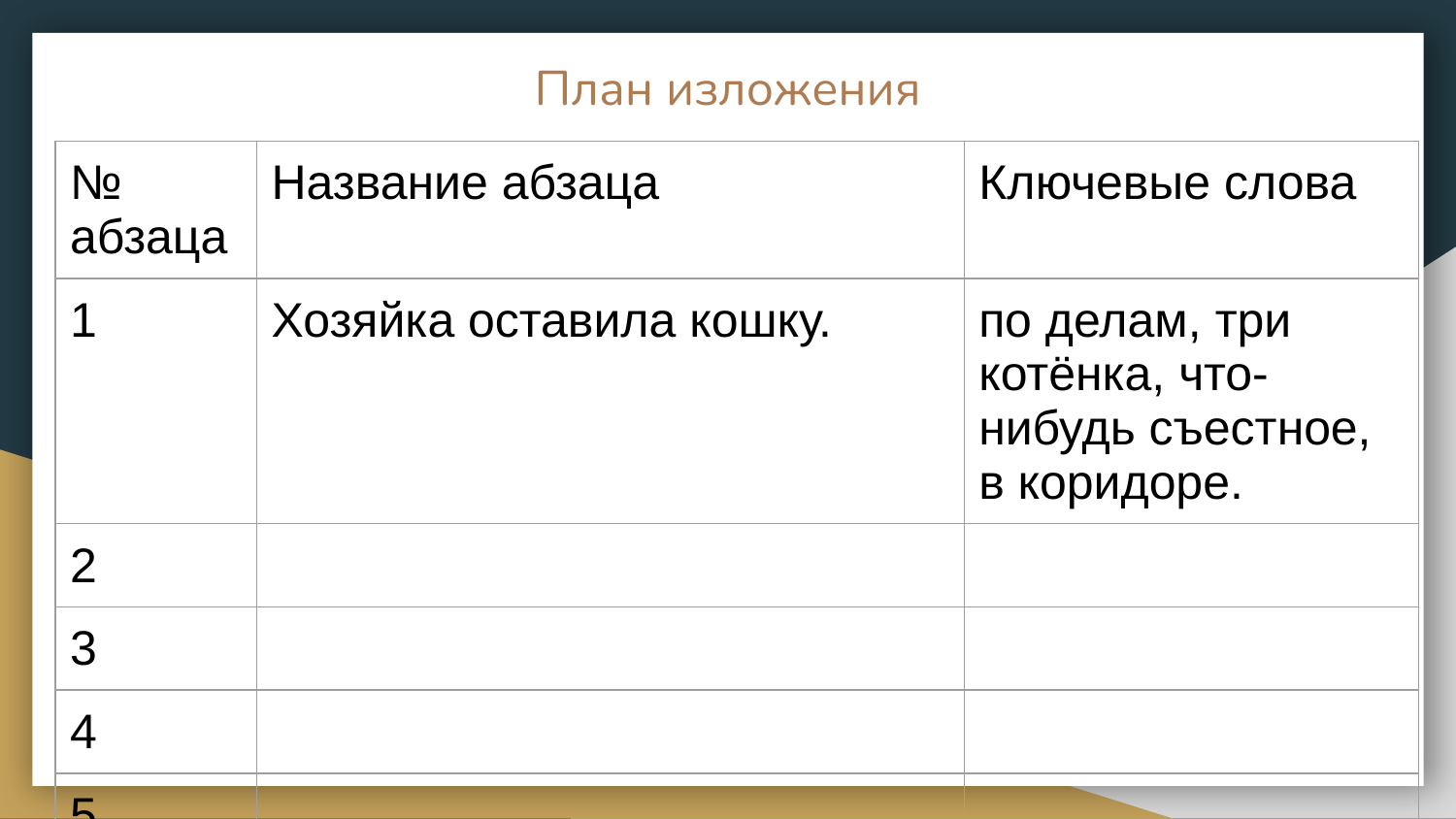

# План изложения
| № абзаца | Название абзаца | Ключевые слова |
| --- | --- | --- |
| 1 | Хозяйка оставила кошку. | по делам, три котёнка, что-нибудь съестное, в коридоре. |
| 2 |  |  |
| 3 |  |  |
| 4 |  |  |
| 5 |  |  |